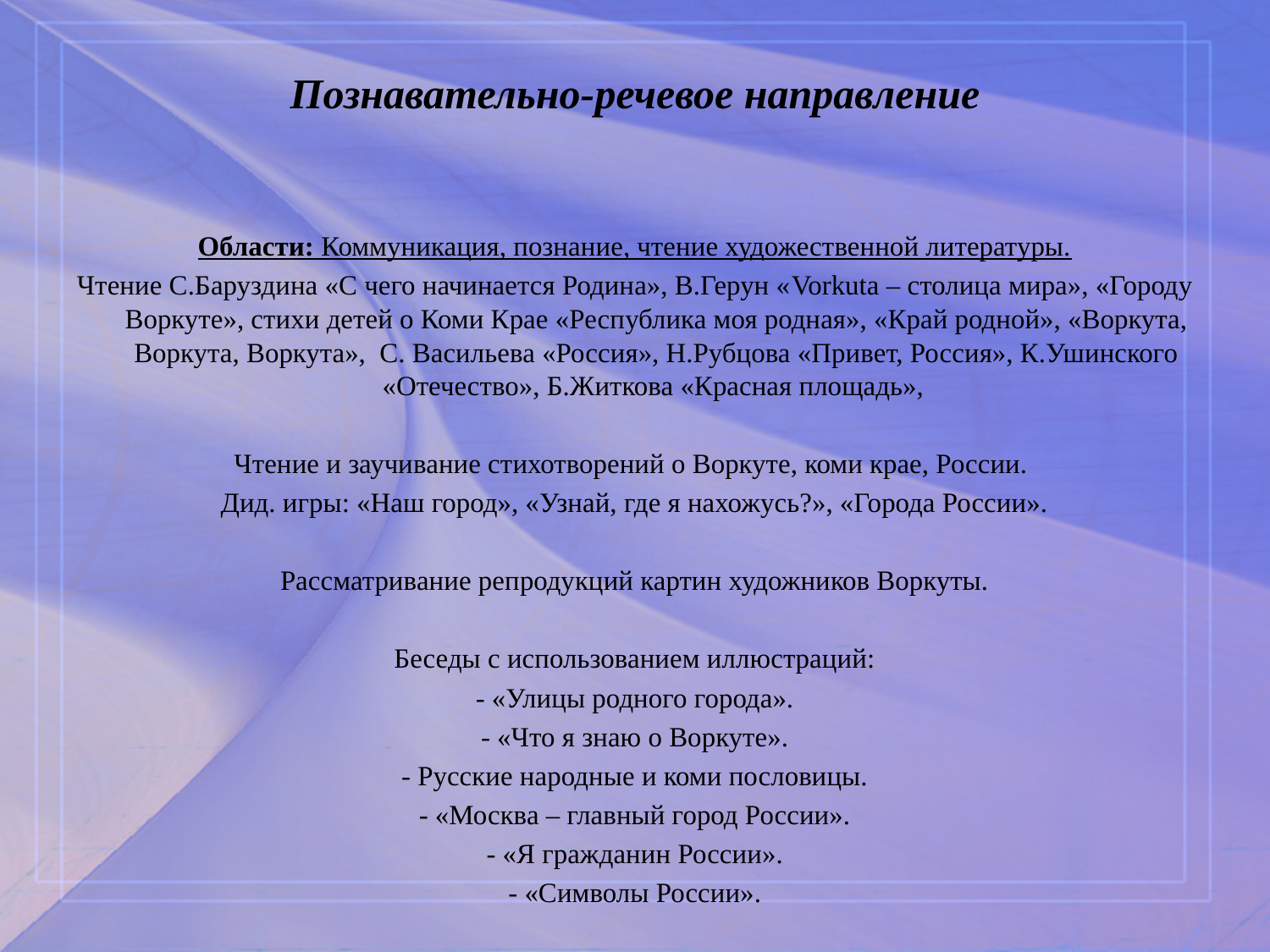

# Познавательно-речевое направление
Области: Коммуникация, познание, чтение художественной литературы.
Чтение С.Баруздина «С чего начинается Родина», В.Герун «Vorkuta – столица мира», «Городу Воркуте», стихи детей о Коми Крае «Республика моя родная», «Край родной», «Воркута, Воркута, Воркута»,  С. Васильева «Россия», Н.Рубцова «Привет, Россия», К.Ушинского «Отечество», Б.Житкова «Красная площадь»,

Чтение и заучивание стихотворений о Воркуте, коми крае, России.
Дид. игры: «Наш город», «Узнай, где я нахожусь?», «Города России».

Рассматривание репродукций картин художников Воркуты.

Беседы с использованием иллюстраций:
- «Улицы родного города».
- «Что я знаю о Воркуте».
- Русские народные и коми пословицы.
- «Москва – главный город России».
- «Я гражданин России».
- «Символы России».